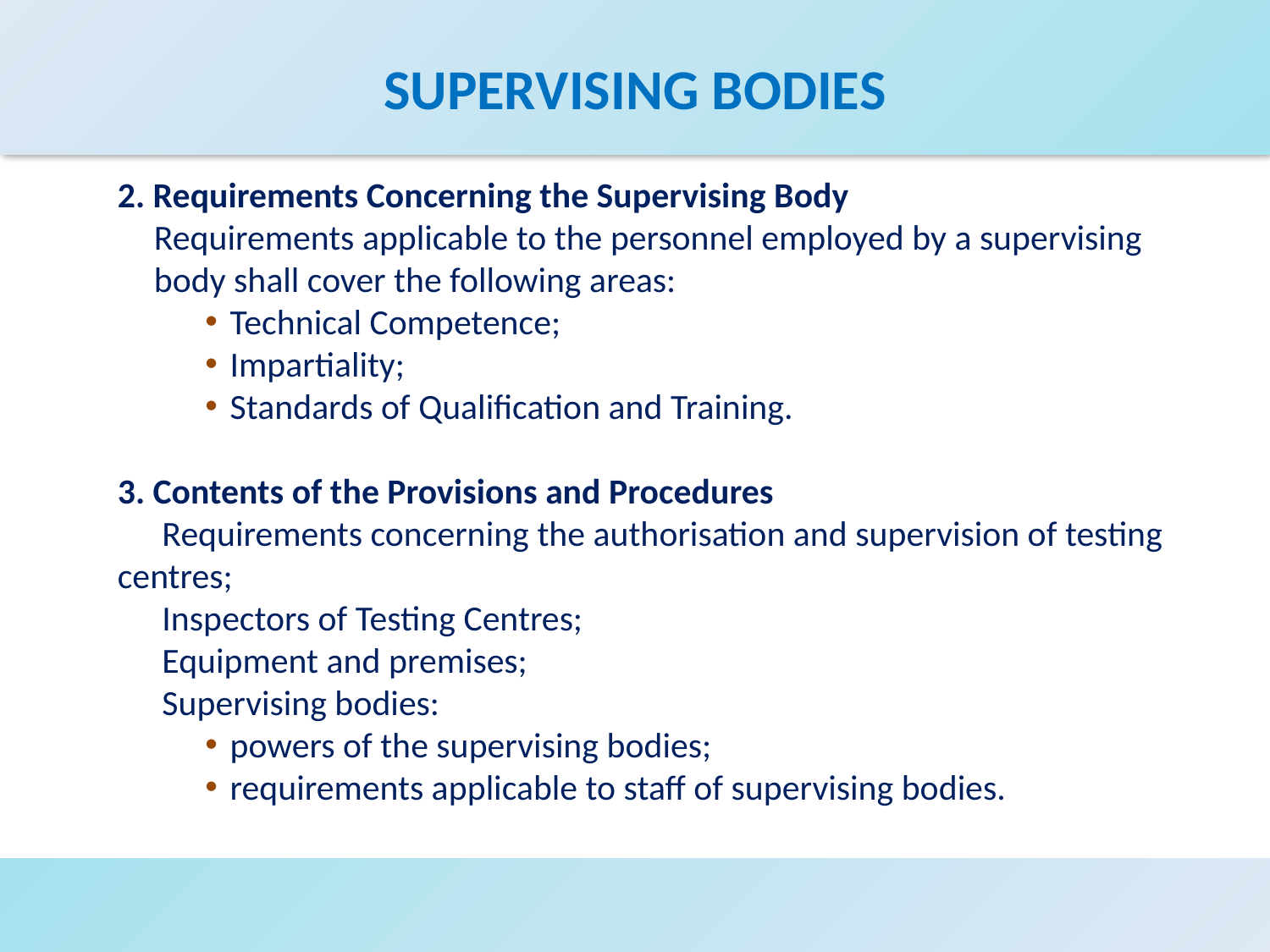

# SUPERVISING BODIES
2. Requirements Concerning the Supervising Body
Requirements applicable to the personnel employed by a supervising body shall cover the following areas:
Technical Competence;
Impartiality;
Standards of Qualification and Training.

3. Contents of the Provisions and Procedures
 Requirements concerning the authorisation and supervision of testing centres;
 Inspectors of Testing Centres;
 Equipment and premises;
 Supervising bodies:
powers of the supervising bodies;
requirements applicable to staff of supervising bodies.

16